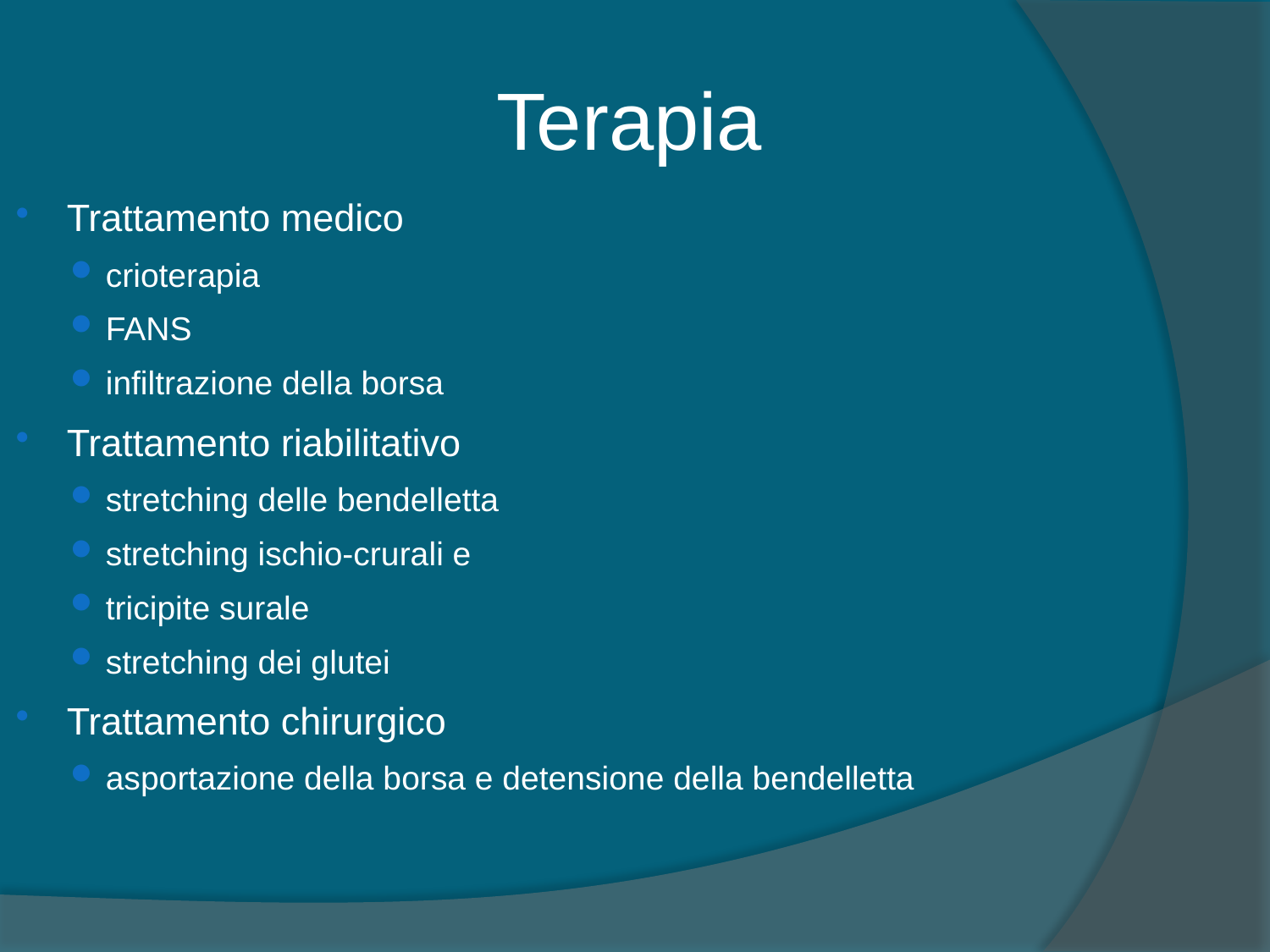

# Terapia
Trattamento medico
crioterapia
FANS
infiltrazione della borsa
Trattamento riabilitativo
stretching delle bendelletta
stretching ischio-crurali e
tricipite surale
stretching dei glutei
Trattamento chirurgico
asportazione della borsa e detensione della bendelletta